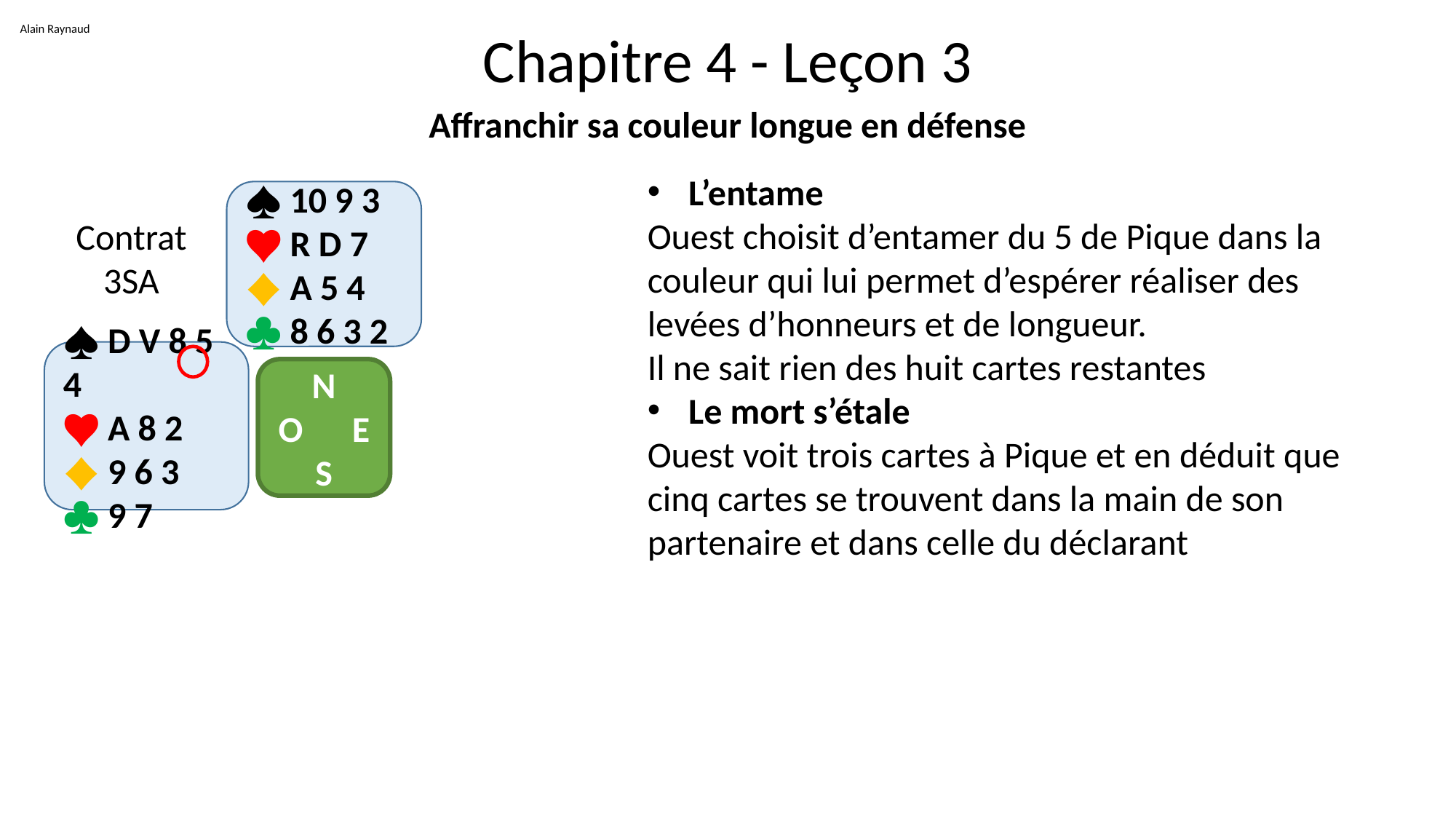

Alain Raynaud
# Chapitre 4 - Leçon 3

Affranchir sa couleur longue en défense

L’entame
Ouest choisit d’entamer du 5 de Pique dans la couleur qui lui permet d’espérer réaliser des levées d’honneurs et de longueur.
Il ne sait rien des huit cartes restantes
Le mort s’étale
Ouest voit trois cartes à Pique et en déduit que cinq cartes se trouvent dans la main de son partenaire et dans celle du déclarant

♠ 10 9 3
♥ R D 7
♦ A 5 4
♣ 8 6 3 2
Contrat
3SA
♠ D V 8 5 4
♥ A 8 2
♦ 9 6 3
♣ 9 7

N
O      E
S